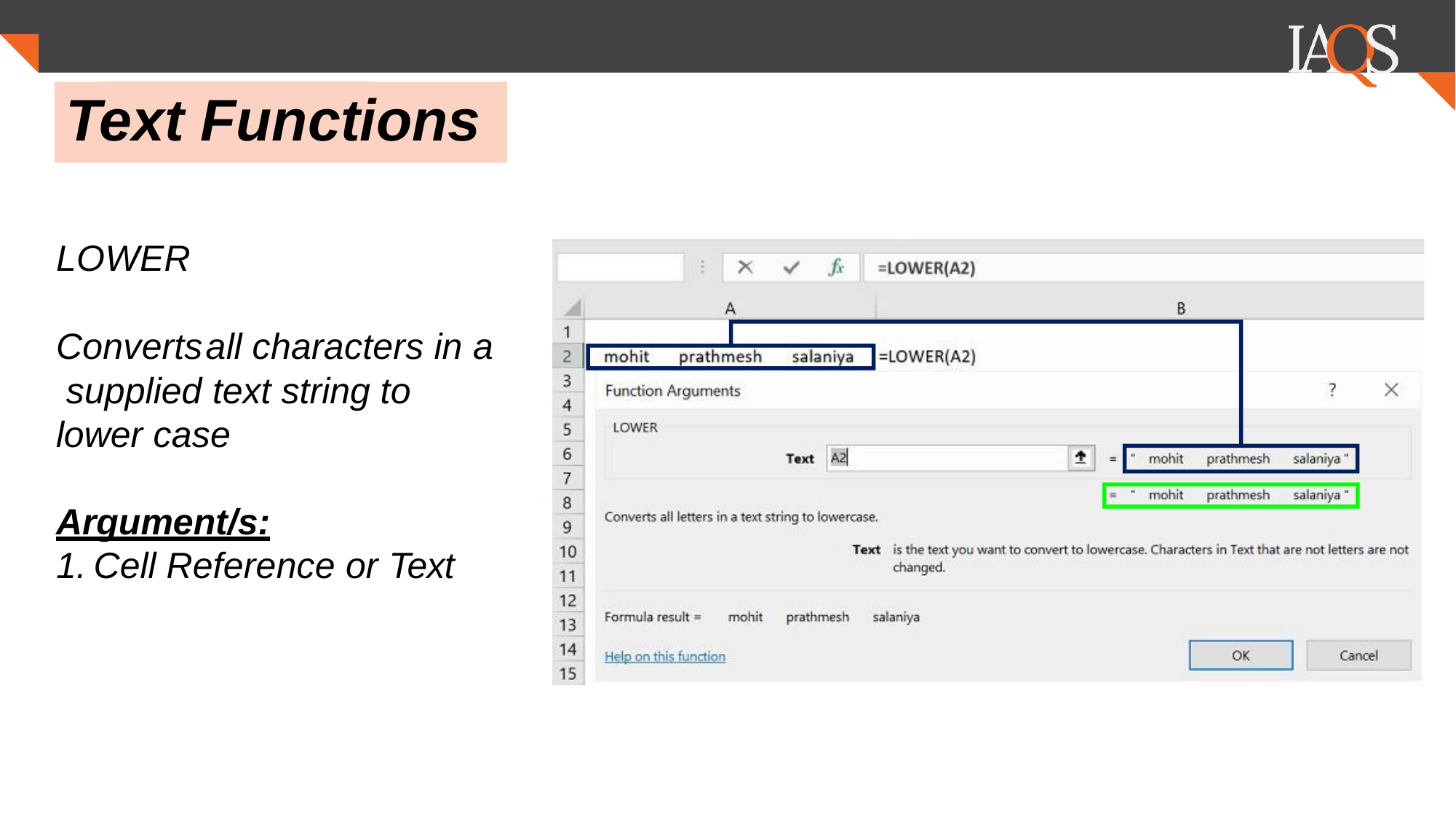

.

# Text Functions

LOWER

Converts	all characters in a  supplied text string to lower case

Argument/s:
1.	Cell Reference or Text